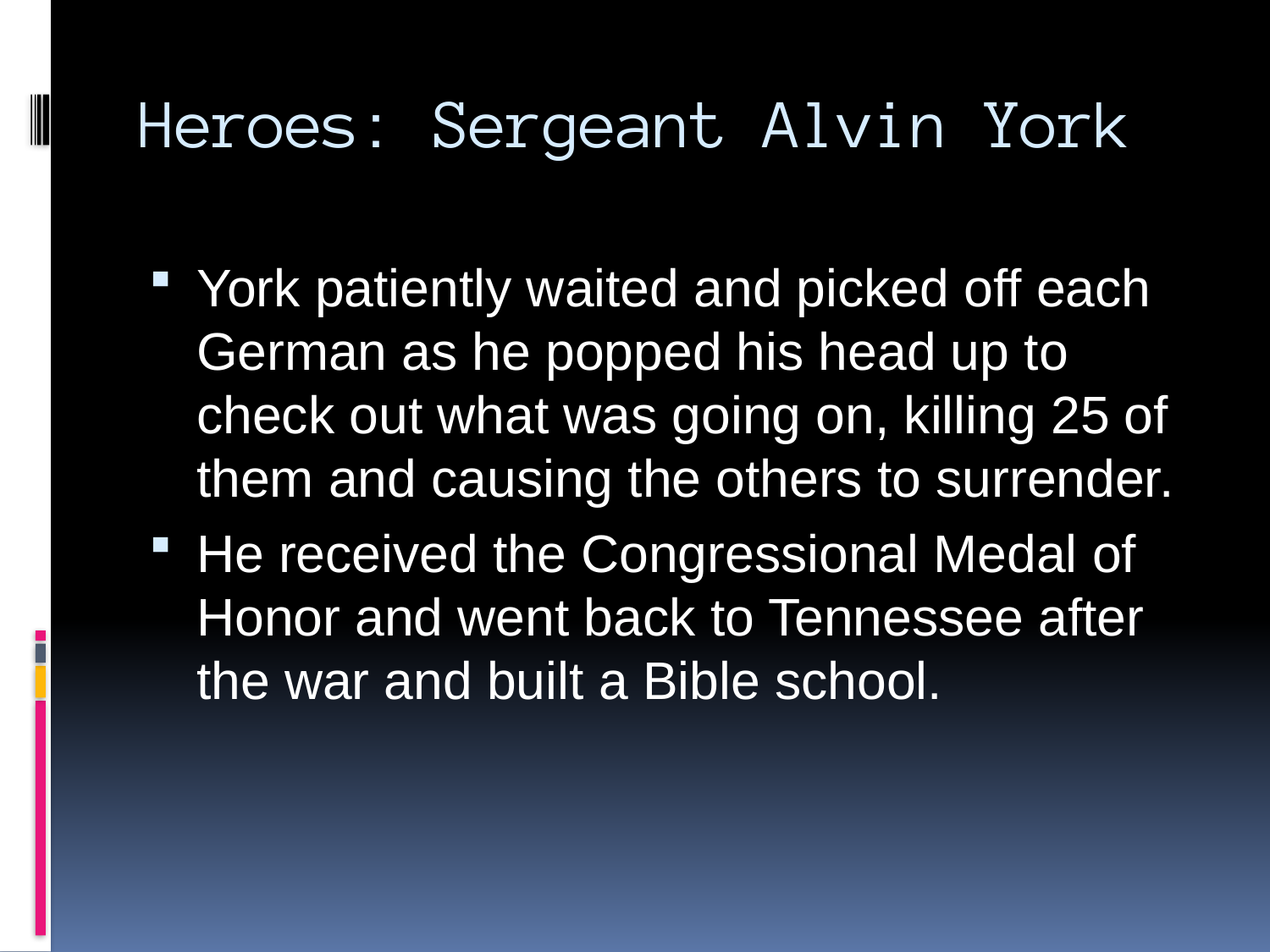

# Heroes: Sergeant Alvin York
York patiently waited and picked off each German as he popped his head up to check out what was going on, killing 25 of them and causing the others to surrender.
He received the Congressional Medal of Honor and went back to Tennessee after the war and built a Bible school.